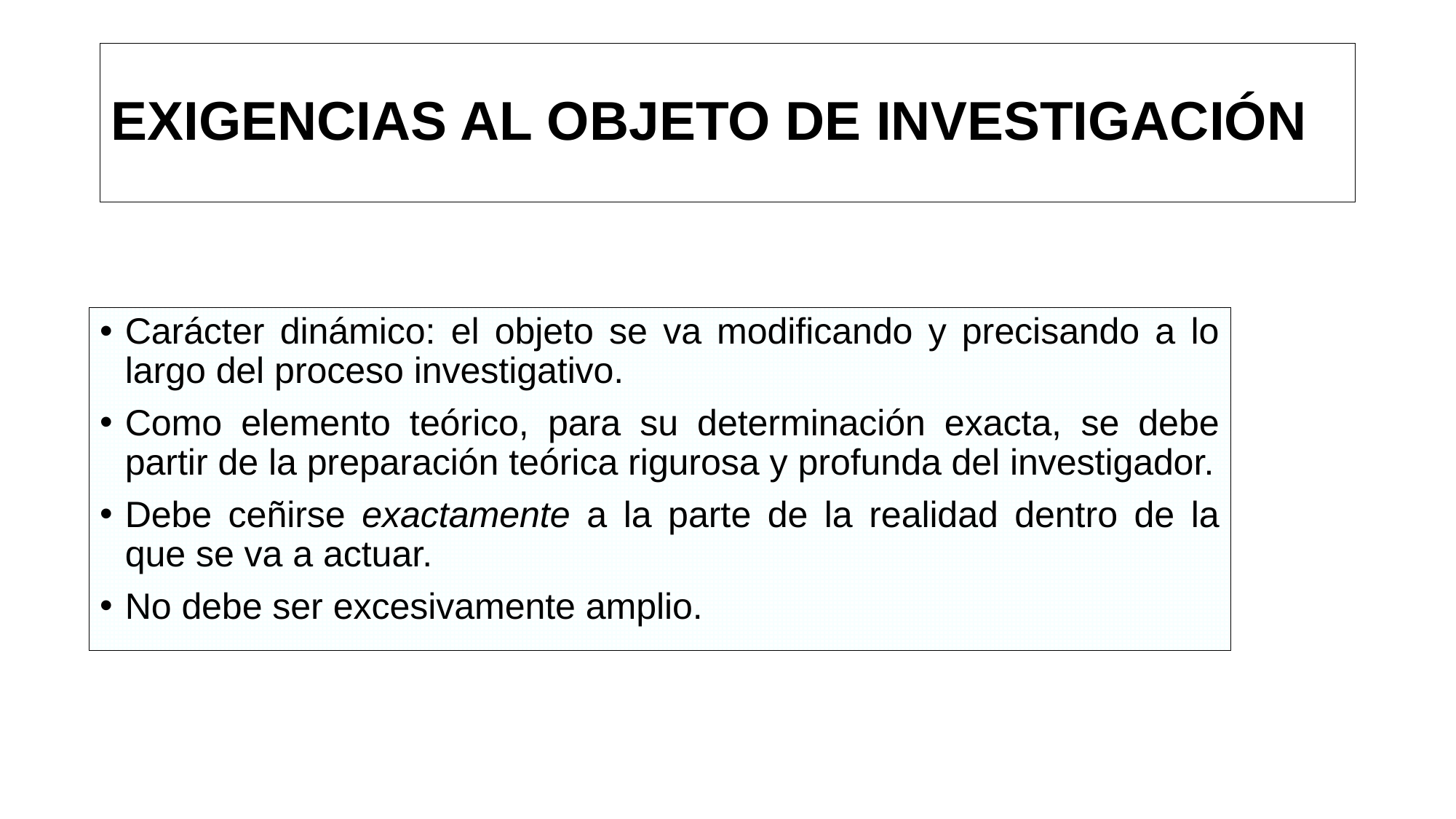

# EXIGENCIAS AL OBJETO DE INVESTIGACIÓN
Carácter dinámico: el objeto se va modificando y precisando a lo largo del proceso investigativo.
Como elemento teórico, para su determinación exacta, se debe partir de la preparación teórica rigurosa y profunda del investigador.
Debe ceñirse exactamente a la parte de la realidad dentro de la que se va a actuar.
No debe ser excesivamente amplio.